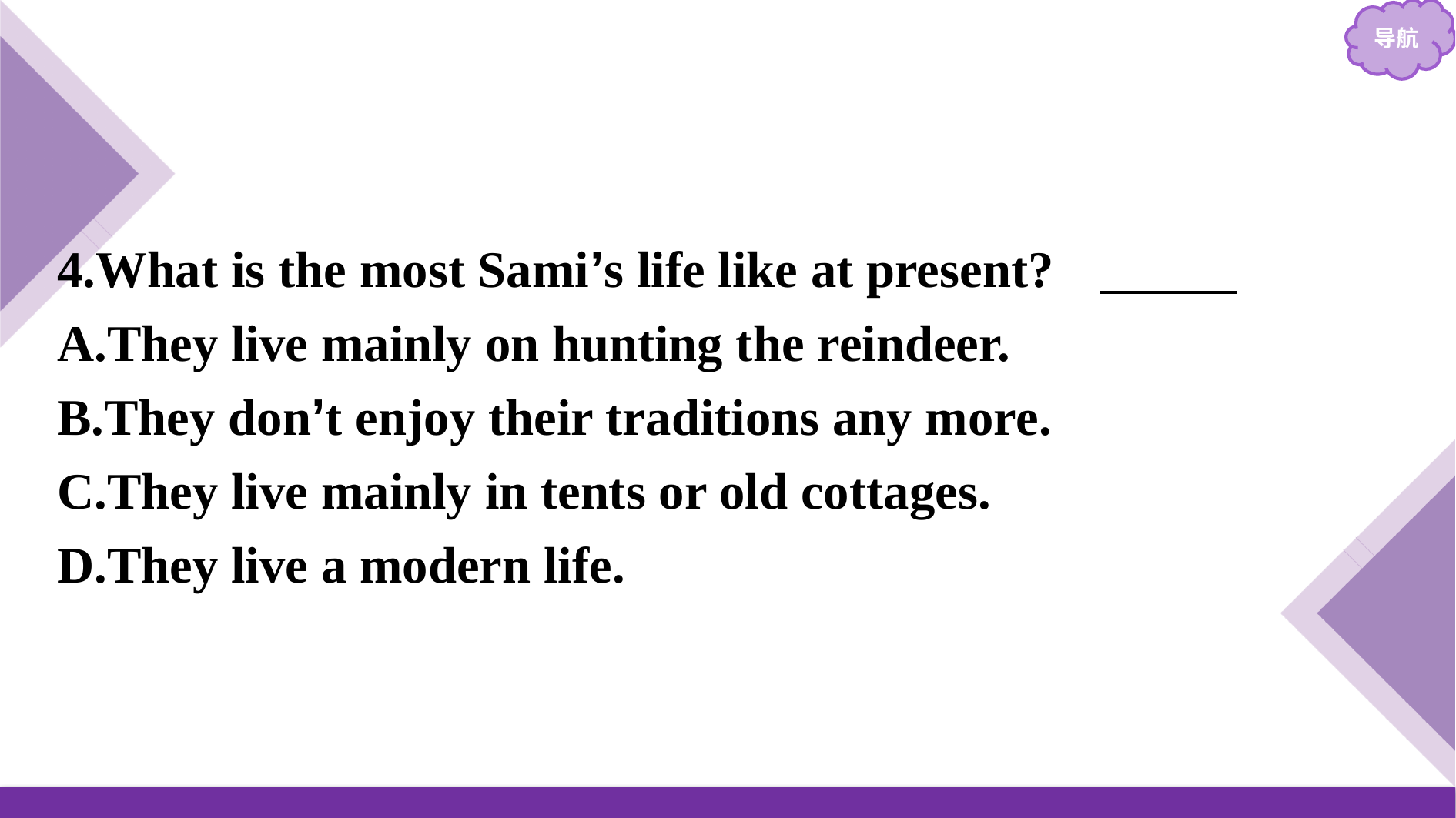

4.What is the most Sami’s life like at present?　D
A.They live mainly on hunting the reindeer.
B.They don’t enjoy their traditions any more.
C.They live mainly in tents or old cottages.
D.They live a modern life.